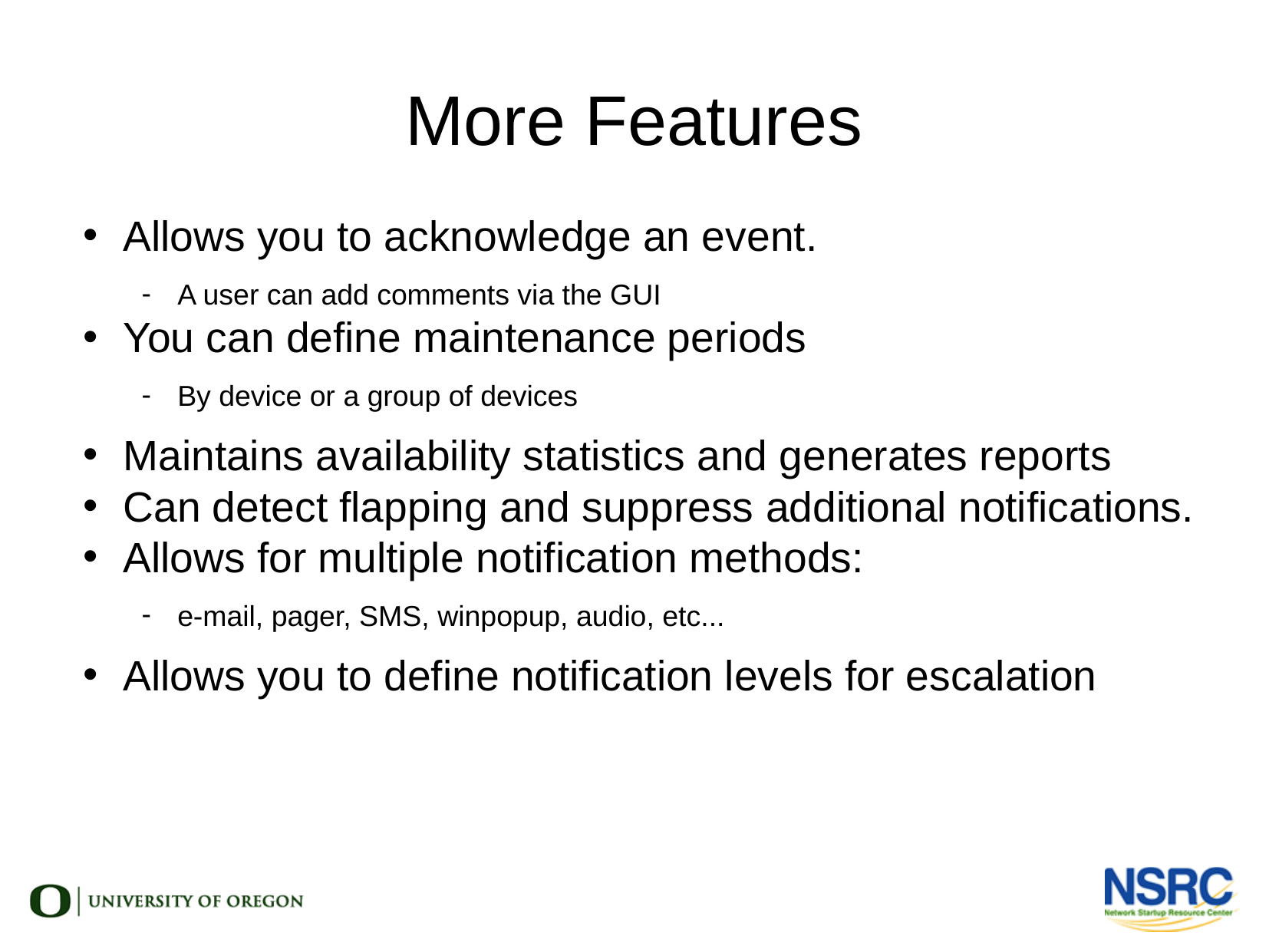

More Features
Allows you to acknowledge an event.
A user can add comments via the GUI
You can define maintenance periods
By device or a group of devices
Maintains availability statistics and generates reports
Can detect flapping and suppress additional notifications.
Allows for multiple notification methods:
e-mail, pager, SMS, winpopup, audio, etc...
Allows you to define notification levels for escalation